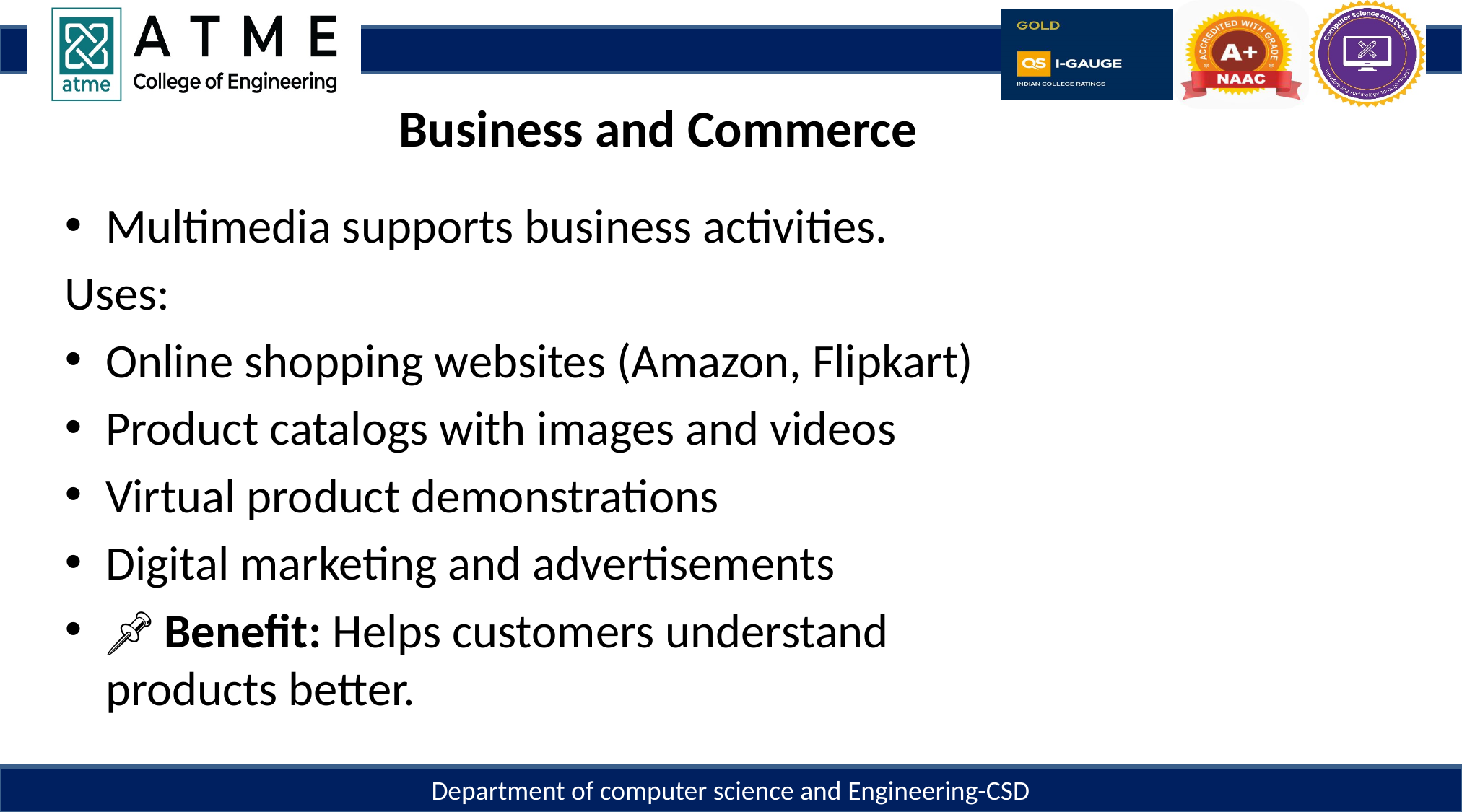

Business and Commerce
Multimedia supports business activities.
Uses:
Online shopping websites (Amazon, Flipkart)
Product catalogs with images and videos
Virtual product demonstrations
Digital marketing and advertisements
📌 Benefit: Helps customers understand products better.

Department of computer science and Engineering-CSD